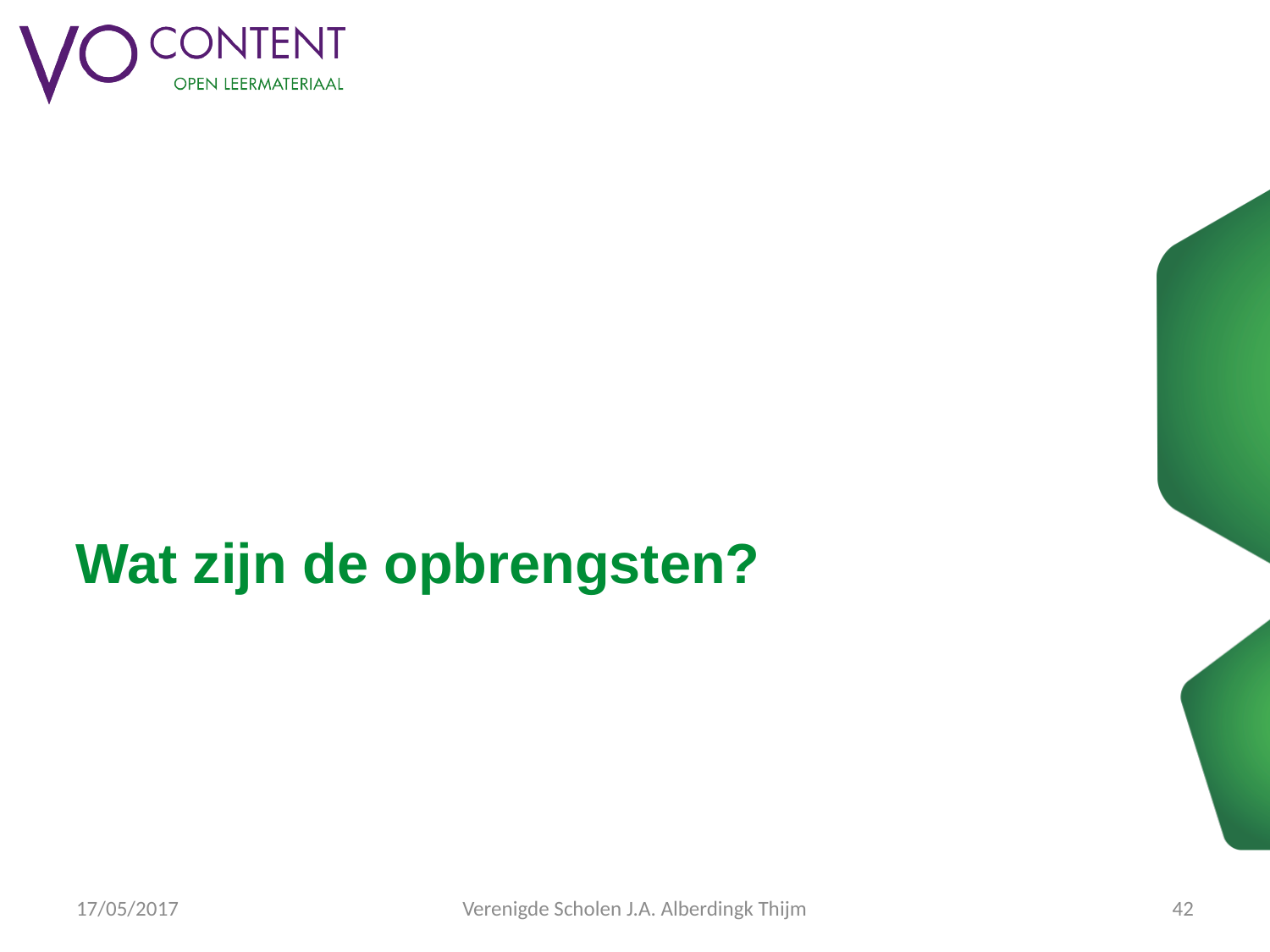

Wat zijn de opbrengsten?

17/05/2017
Verenigde Scholen J.A. Alberdingk Thijm
42